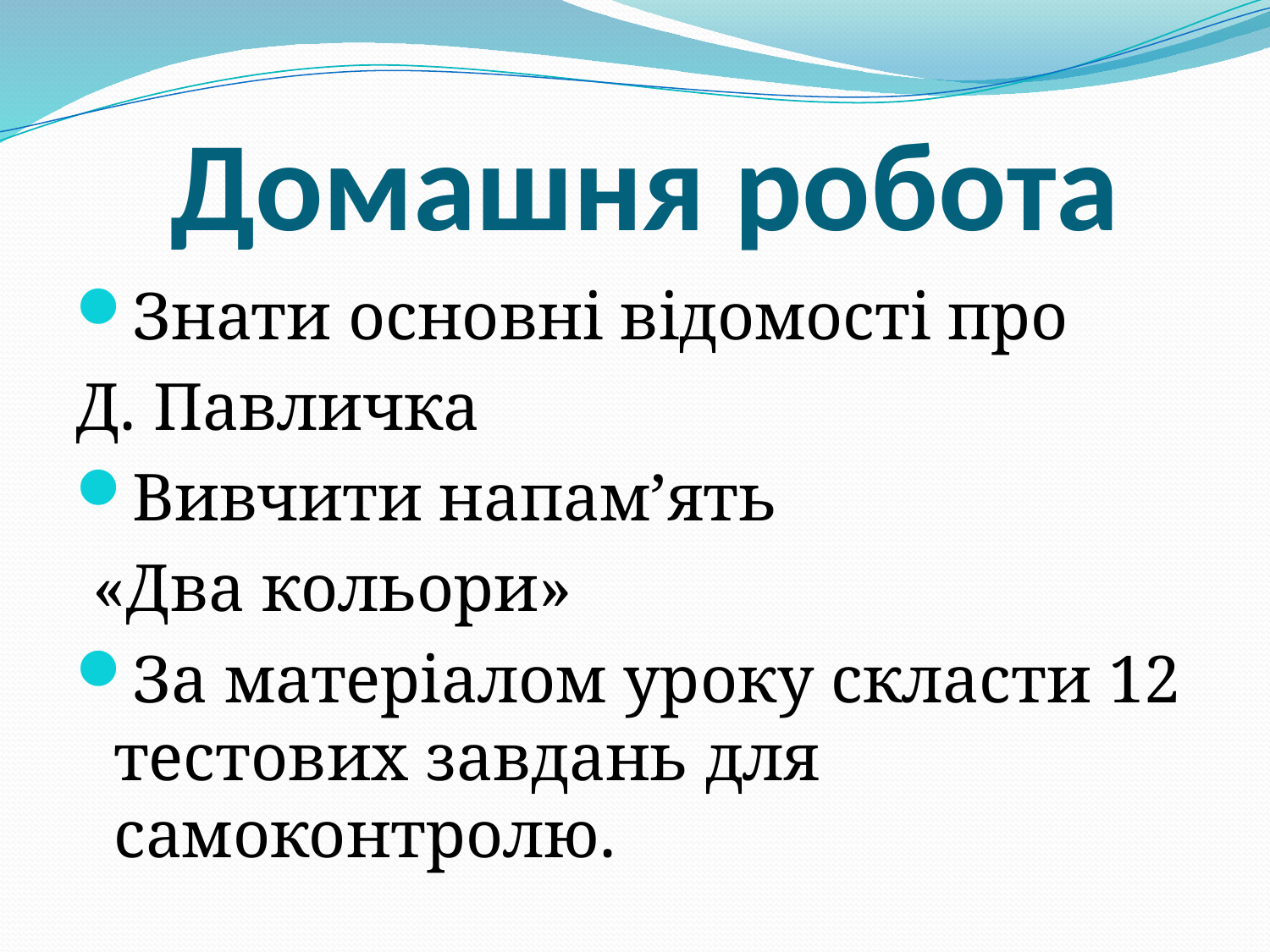

# Домашня робота
Знати основні відомості про
Д. Павличка
Вивчити напам’ять
 «Два кольори»
За матеріалом уроку скласти 12 тестових завдань для самоконтролю.